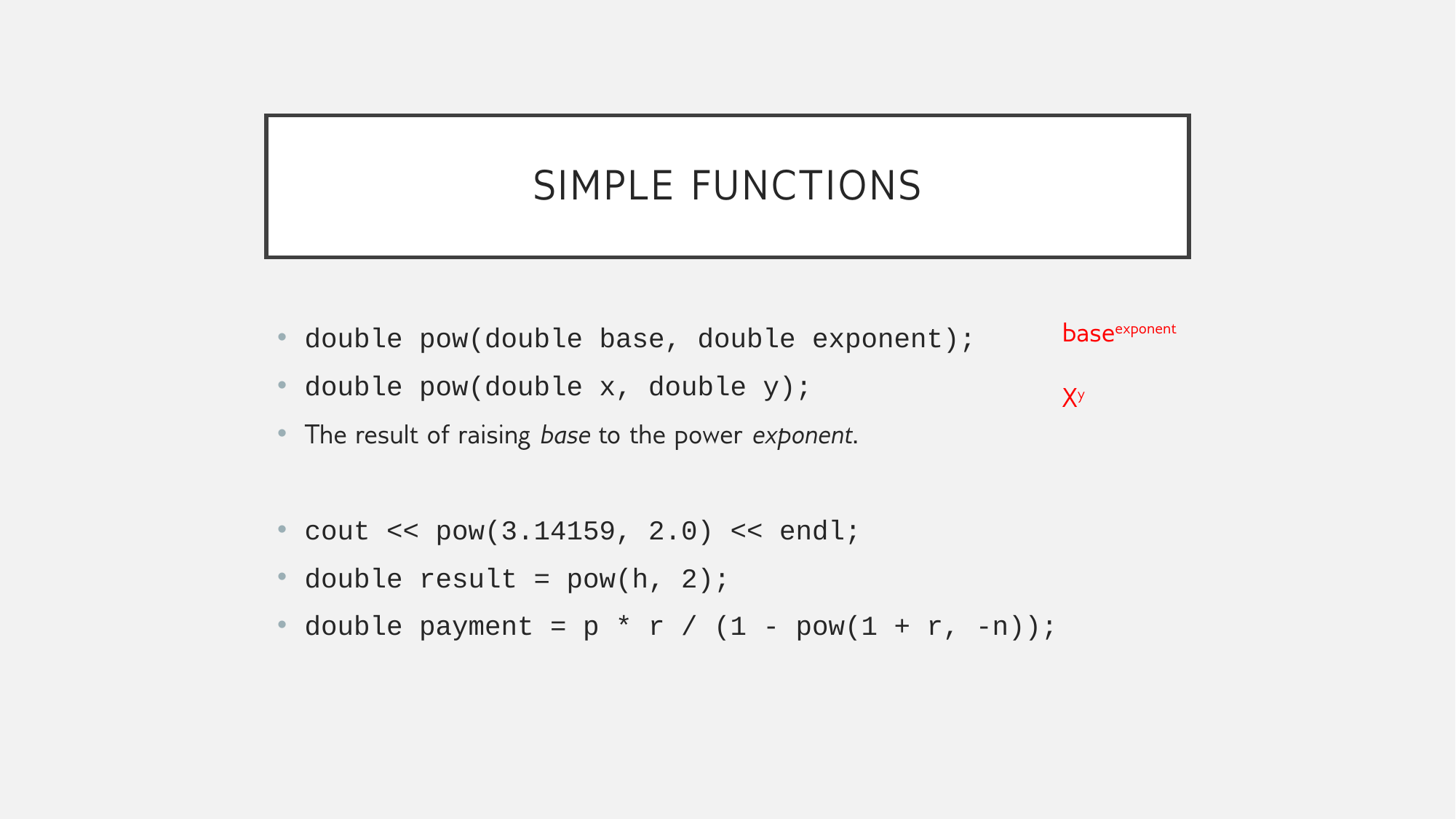

# Simple Functions
baseexponent

Xy
double pow(double base, double exponent);
double pow(double x, double y);
The result of raising base to the power exponent.

cout << pow(3.14159, 2.0) << endl;
double result = pow(h, 2);
double payment = p * r / (1 - pow(1 + r, -n));